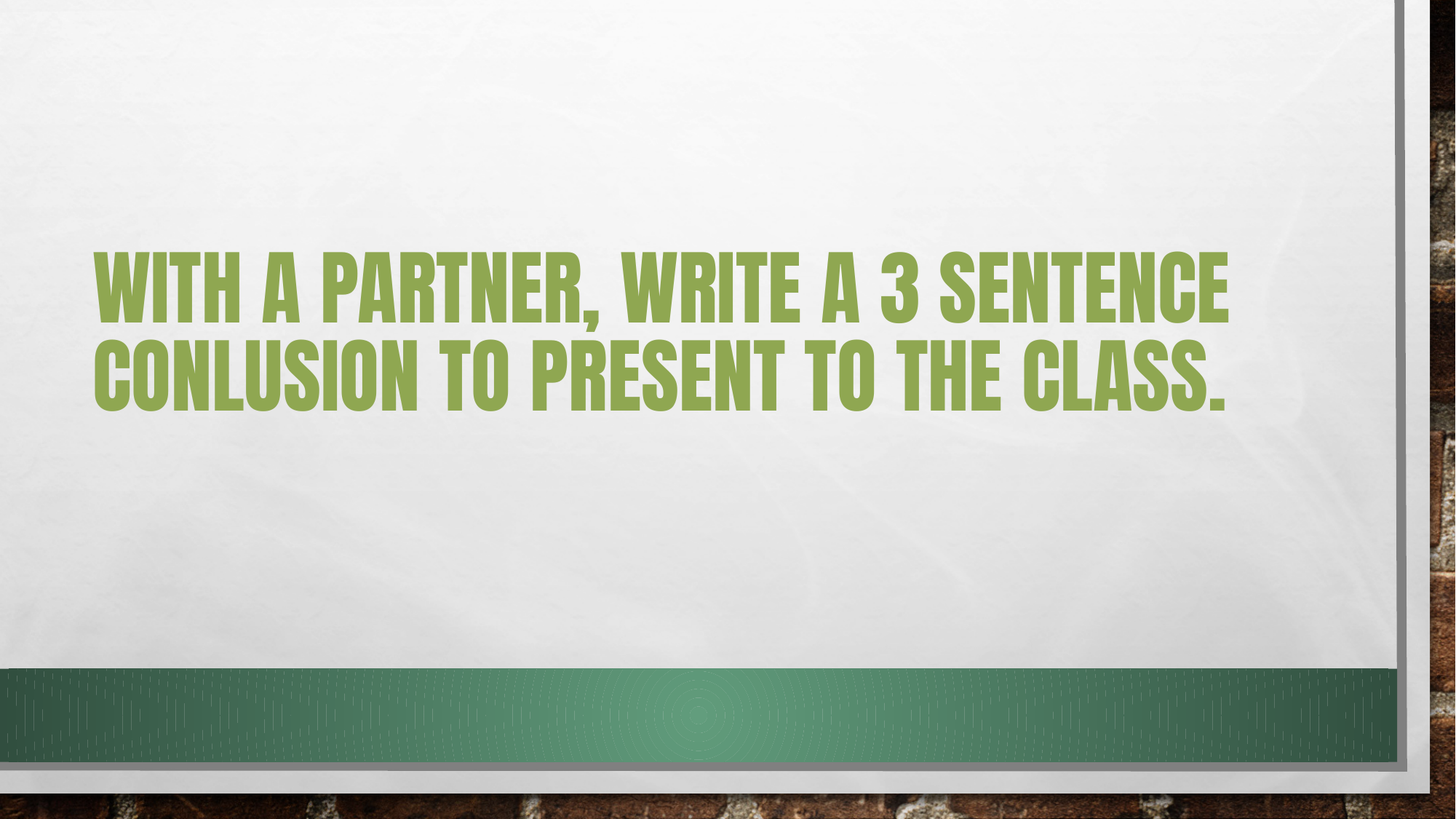

# With a partner, write a 3 sentence conlusion to present to the class.